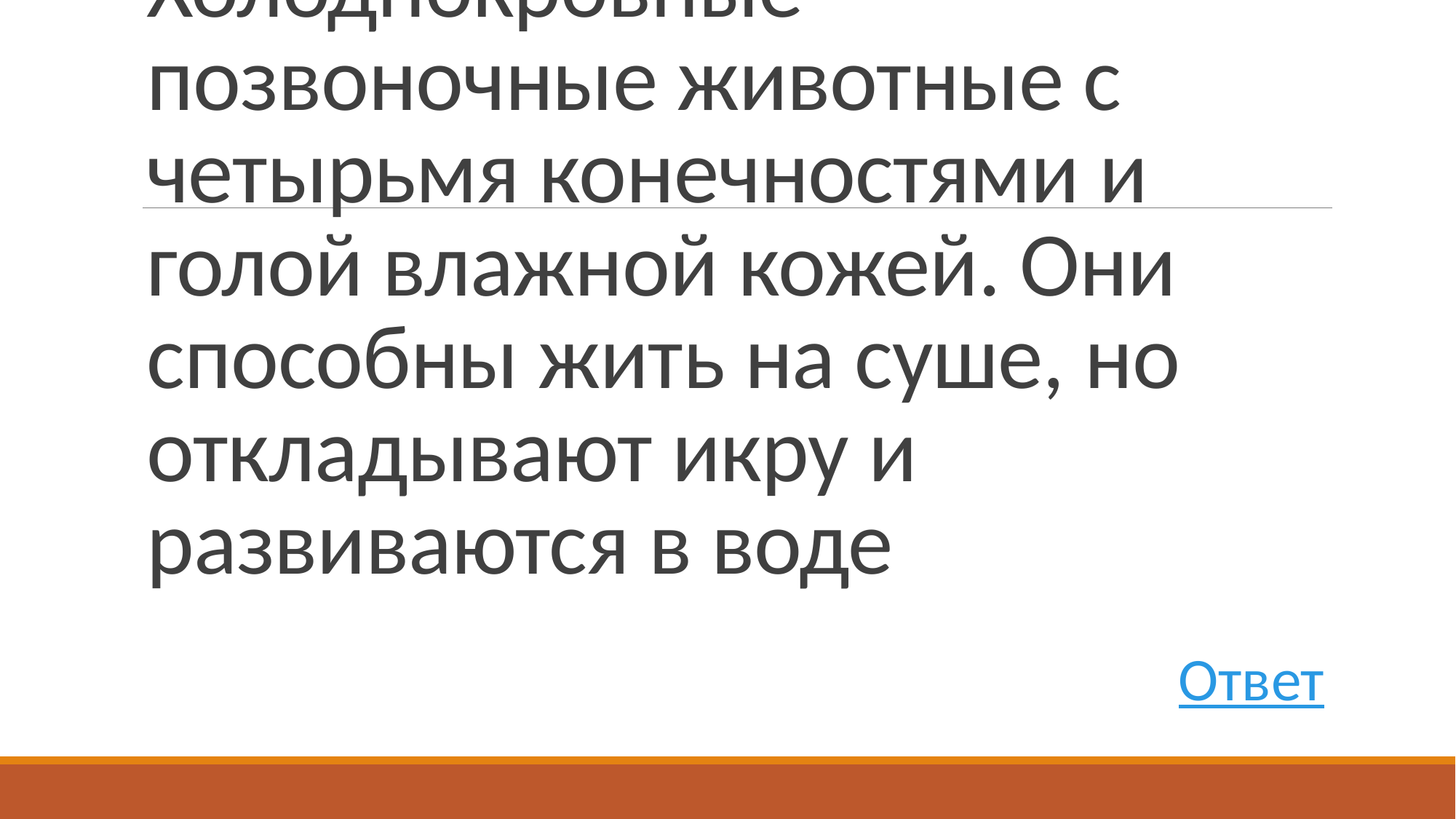

# Холоднокровные позвоночные животные с четырьмя конечностями и голой влажной кожей. Они способны жить на суше, но откладывают икру и развиваются в воде
Ответ